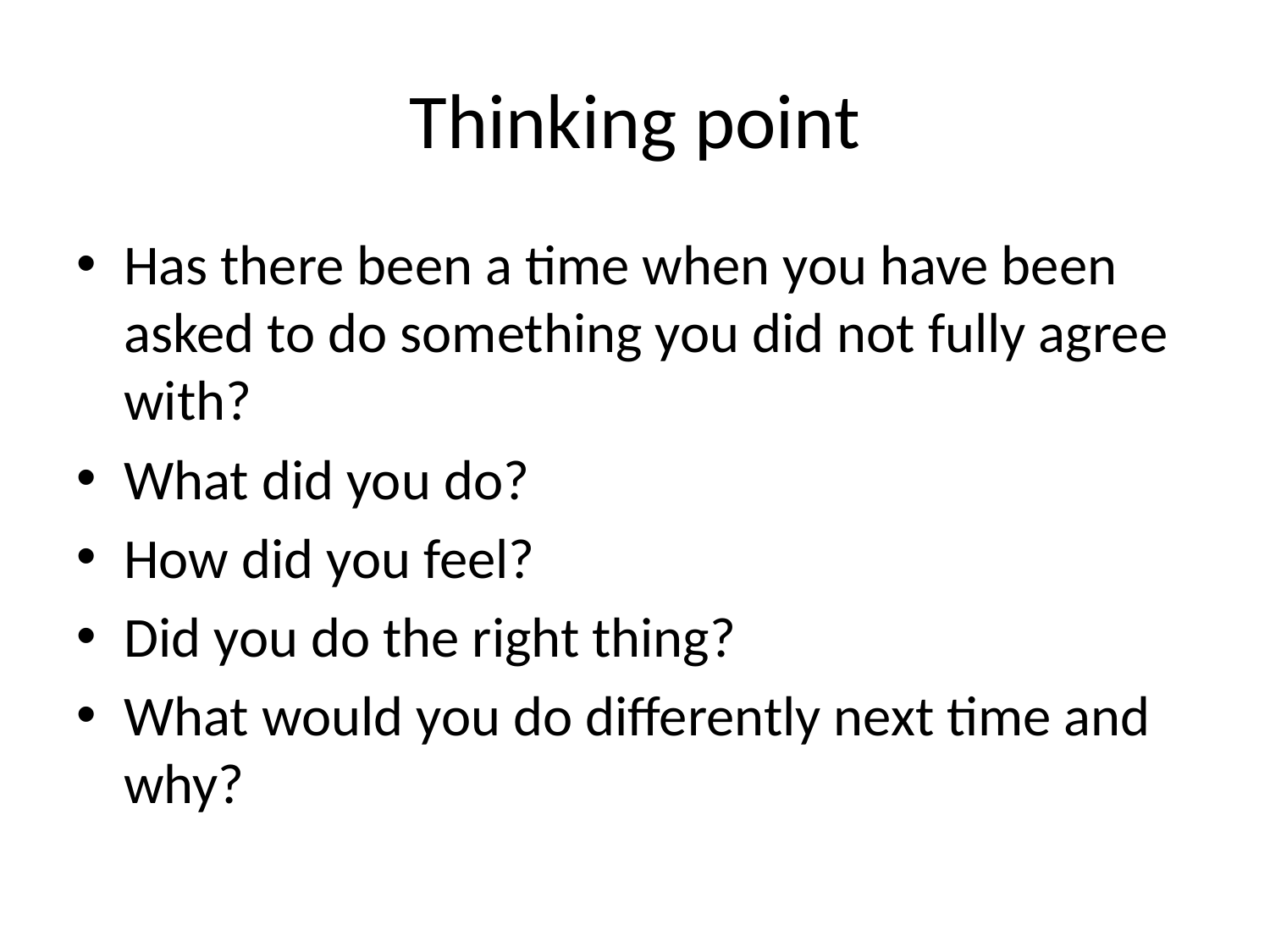

# Thinking point
Has there been a time when you have been asked to do something you did not fully agree with?
What did you do?
How did you feel?
Did you do the right thing?
What would you do differently next time and why?